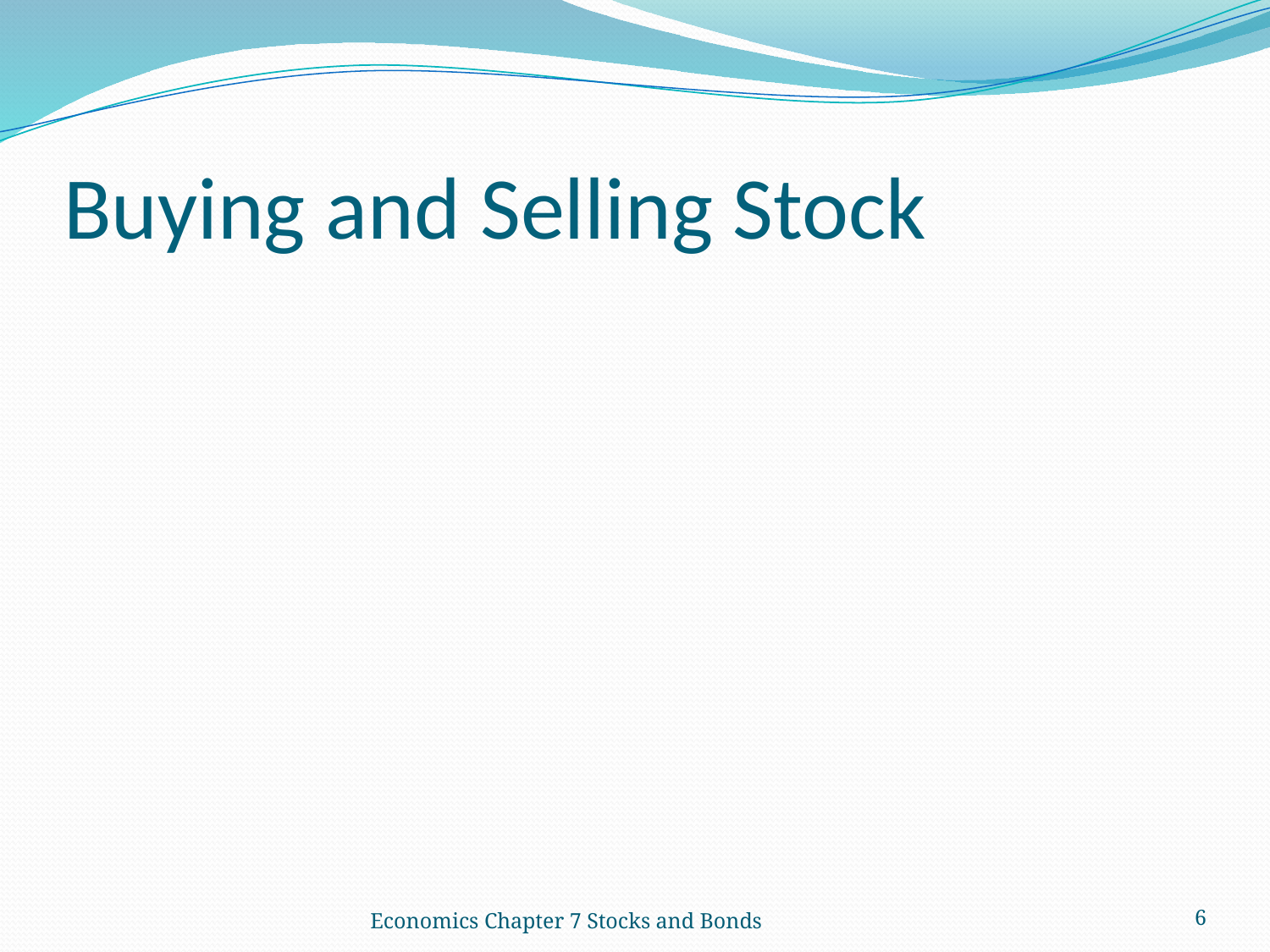

# Buying and Selling Stock

Economics Chapter 7 Stocks and Bonds
6